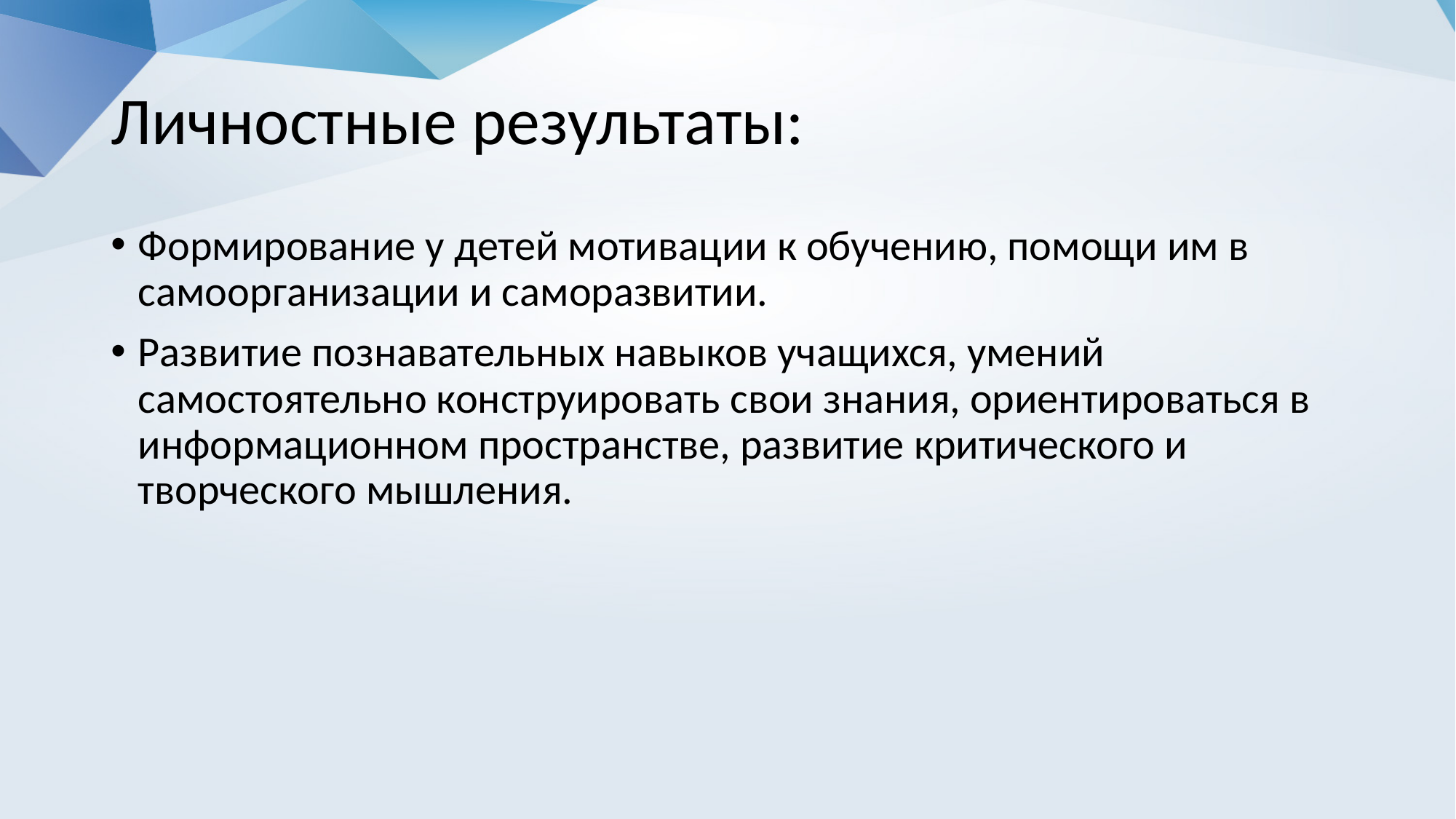

# Личностные результаты:
Формирование у детей мотивации к обучению, помощи им в самоорганизации и саморазвитии.
Развитие познавательных навыков учащихся, умений самостоятельно конструировать свои знания, ориентироваться в информационном пространстве, развитие критического и творческого мышления.